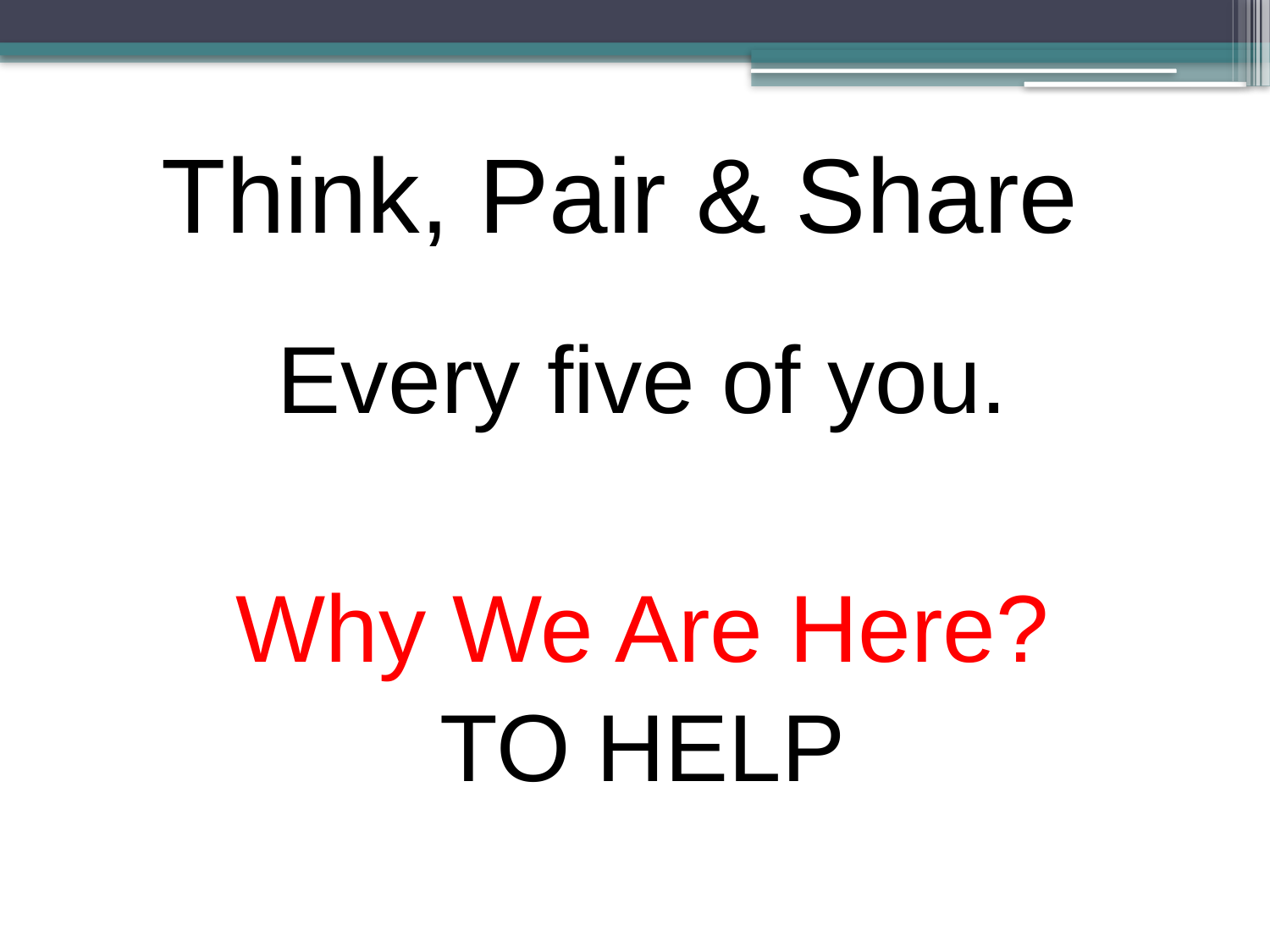

# Think, Pair & Share
Every five of you.

Why We Are Here?
TO HELP